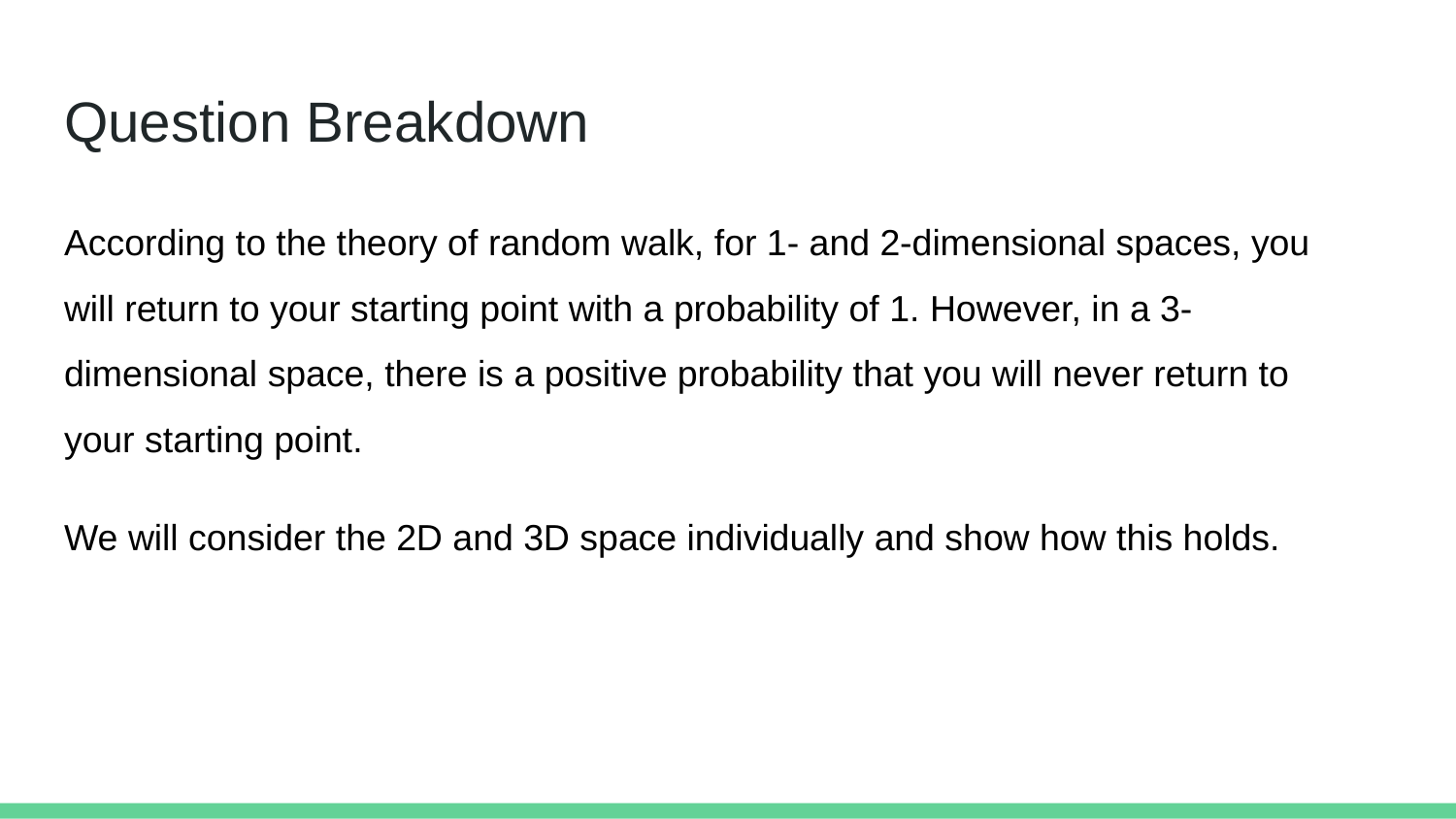

# Question Breakdown
According to the theory of random walk, for 1- and 2-dimensional spaces, you will return to your starting point with a probability of 1. However, in a 3-dimensional space, there is a positive probability that you will never return to your starting point.
We will consider the 2D and 3D space individually and show how this holds.